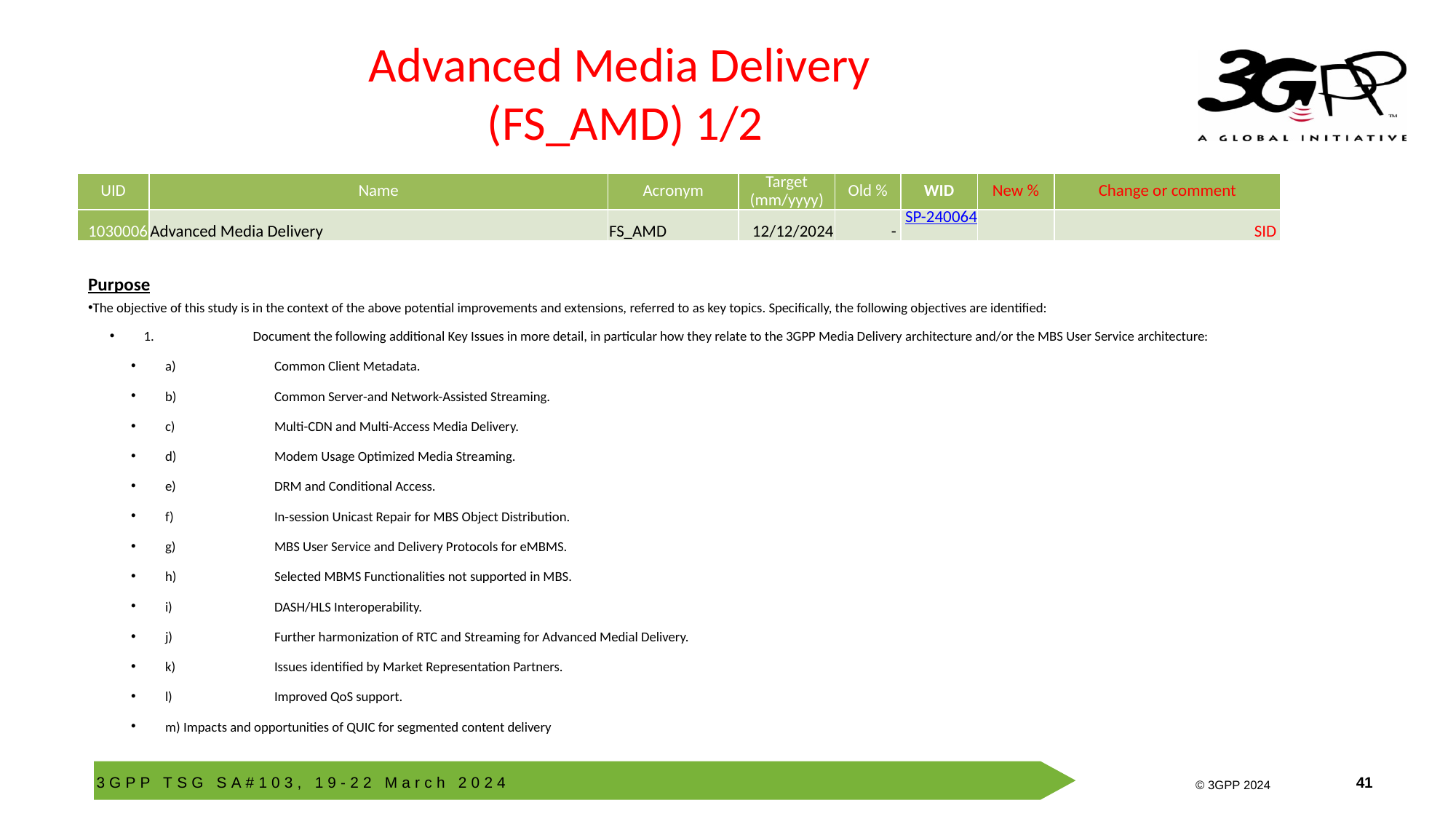

# Advanced Media Delivery (FS_AMD) 1/2
| UID | Name | Acronym | Target (mm/yyyy) | Old % | WID | New % | Change or comment |
| --- | --- | --- | --- | --- | --- | --- | --- |
| 1030006 | Advanced Media Delivery | FS\_AMD | 12/12/2024 | - | SP-240064 |  | SID |
Purpose
The objective of this study is in the context of the above potential improvements and extensions, referred to as key topics. Specifically, the following objectives are identified:
1.	Document the following additional Key Issues in more detail, in particular how they relate to the 3GPP Media Delivery architecture and/or the MBS User Service architecture:
a)	Common Client Metadata.
b)	Common Server-and Network-Assisted Streaming.
c)	Multi-CDN and Multi-Access Media Delivery.
d)	Modem Usage Optimized Media Streaming.
e)	DRM and Conditional Access.
f) 	In-session Unicast Repair for MBS Object Distribution.
g) 	MBS User Service and Delivery Protocols for eMBMS.
h)	Selected MBMS Functionalities not supported in MBS.
i) 	DASH/HLS Interoperability.
j) 	Further harmonization of RTC and Streaming for Advanced Medial Delivery.
k)	Issues identified by Market Representation Partners.
l)	Improved QoS support.
m) Impacts and opportunities of QUIC for segmented content delivery